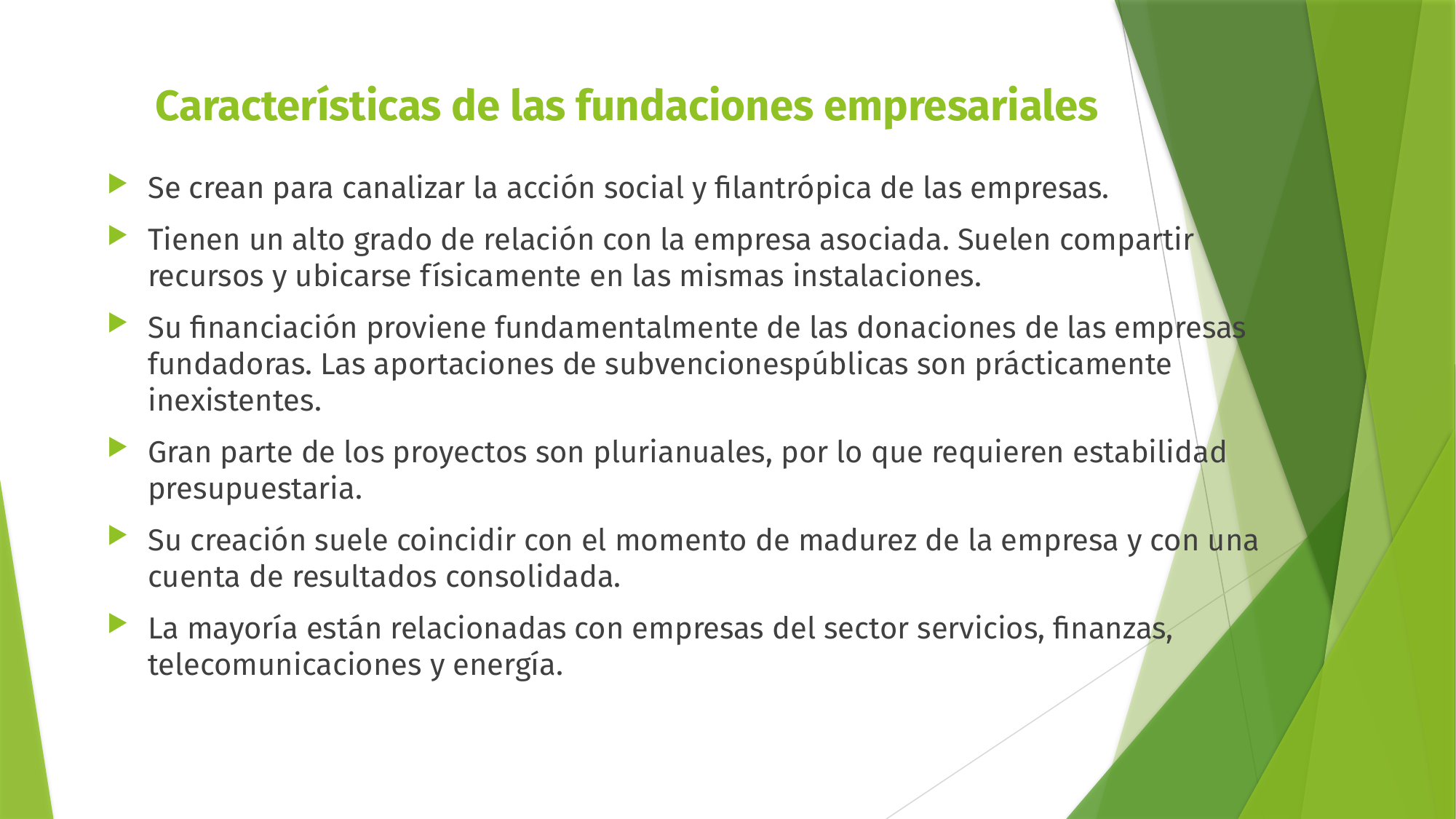

# Características de las fundaciones empresariales
Se crean para canalizar la acción social y filantrópica de las empresas.
Tienen un alto grado de relación con la empresa asociada. Suelen compartir recursos y ubicarse físicamente en las mismas instalaciones.
Su financiación proviene fundamentalmente de las donaciones de las empresas fundadoras. Las aportaciones de subvencionespúblicas son prácticamente inexistentes.
Gran parte de los proyectos son plurianuales, por lo que requieren estabilidad presupuestaria.
Su creación suele coincidir con el momento de madurez de la empresa y con una cuenta de resultados consolidada.
La mayoría están relacionadas con empresas del sector servicios, finanzas, telecomunicaciones y energía.